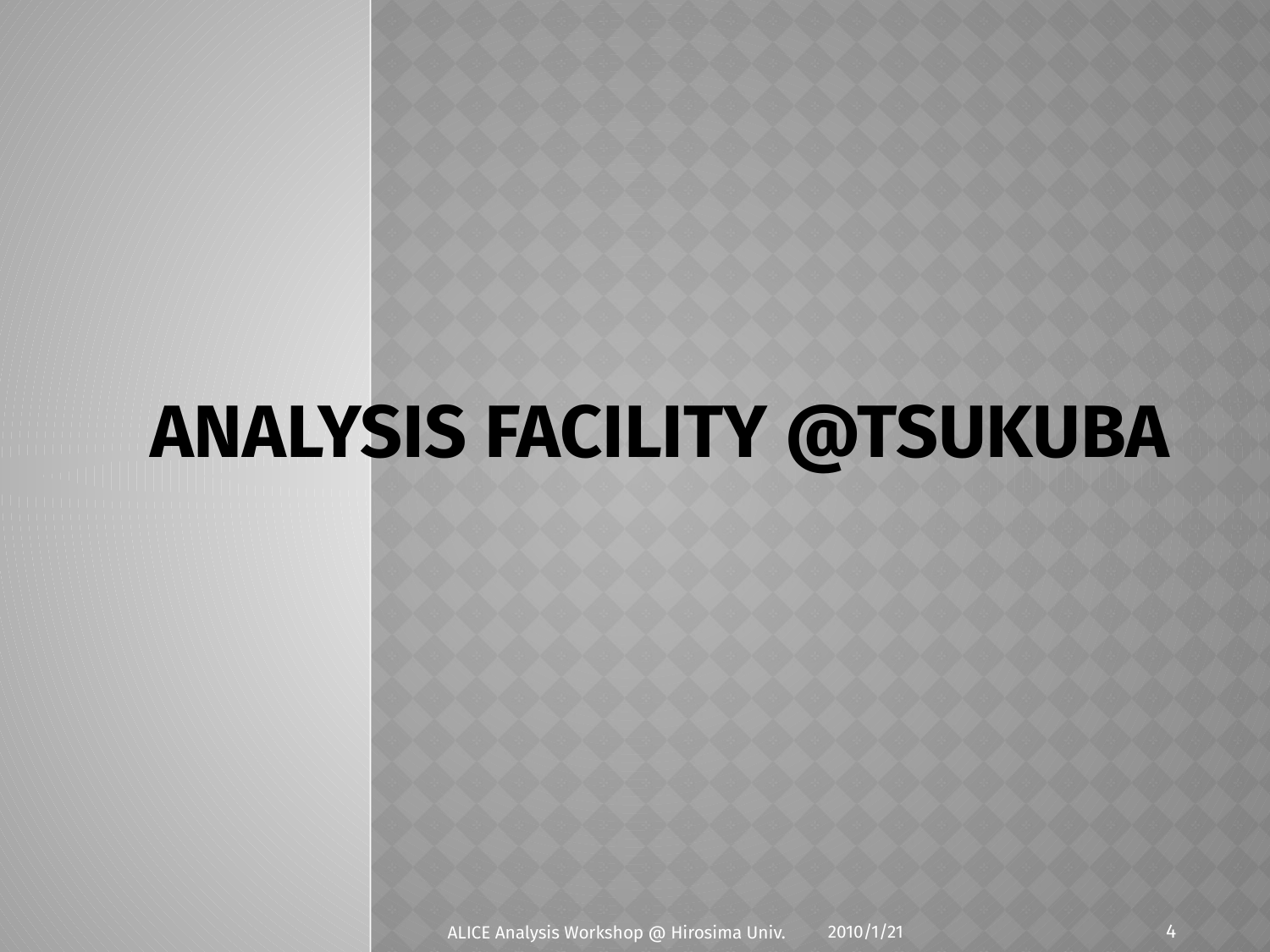

# Analysis Facility @Tsukuba

4
ALICE Analysis Workshop @ Hirosima Univ.
2010/1/21